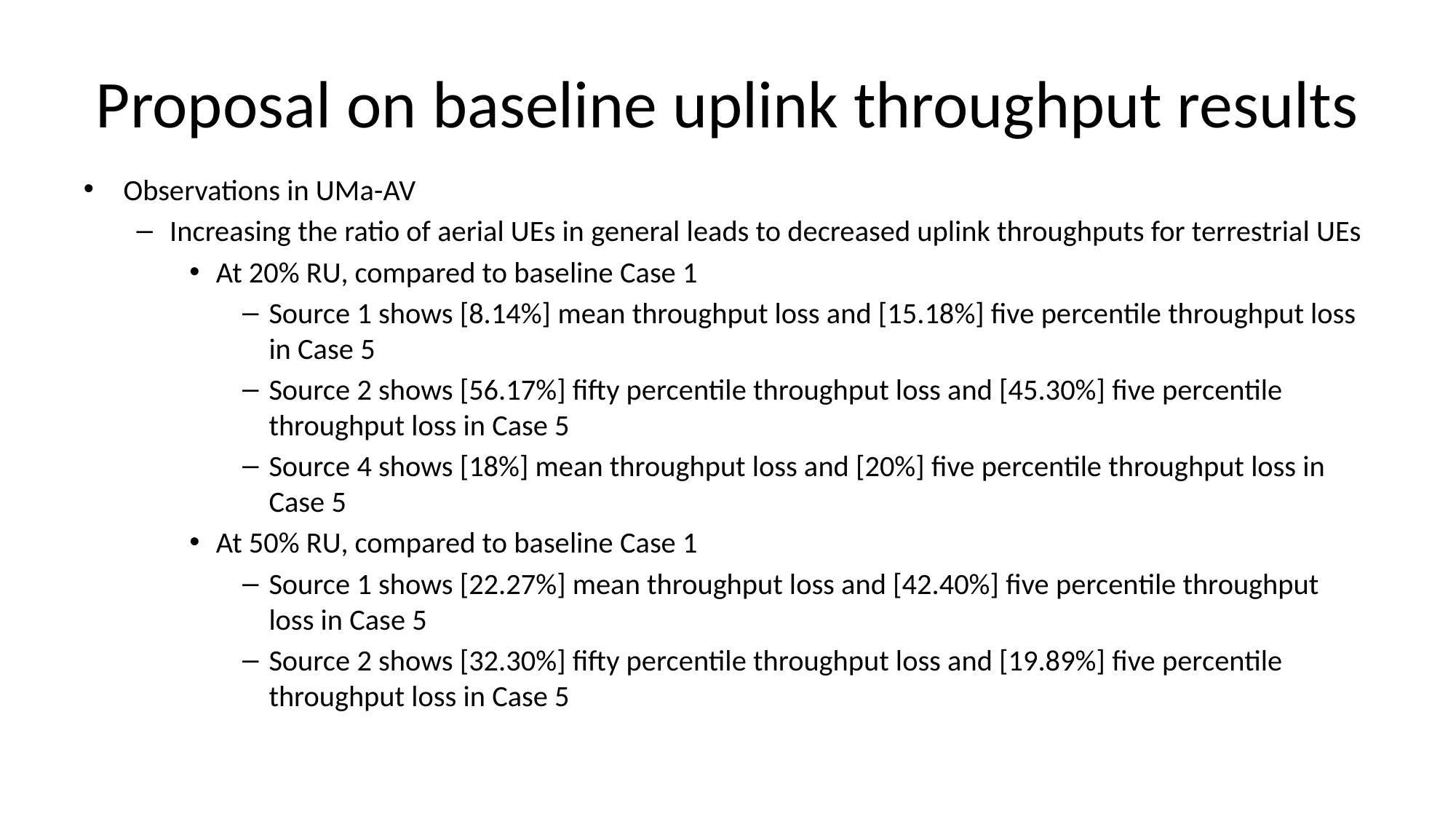

# Proposal on baseline uplink throughput results
Observations in UMa-AV
Increasing the ratio of aerial UEs in general leads to decreased uplink throughputs for terrestrial UEs
At 20% RU, compared to baseline Case 1
Source 1 shows [8.14%] mean throughput loss and [15.18%] five percentile throughput loss in Case 5
Source 2 shows [56.17%] fifty percentile throughput loss and [45.30%] five percentile throughput loss in Case 5
Source 4 shows [18%] mean throughput loss and [20%] five percentile throughput loss in Case 5
At 50% RU, compared to baseline Case 1
Source 1 shows [22.27%] mean throughput loss and [42.40%] five percentile throughput loss in Case 5
Source 2 shows [32.30%] fifty percentile throughput loss and [19.89%] five percentile throughput loss in Case 5